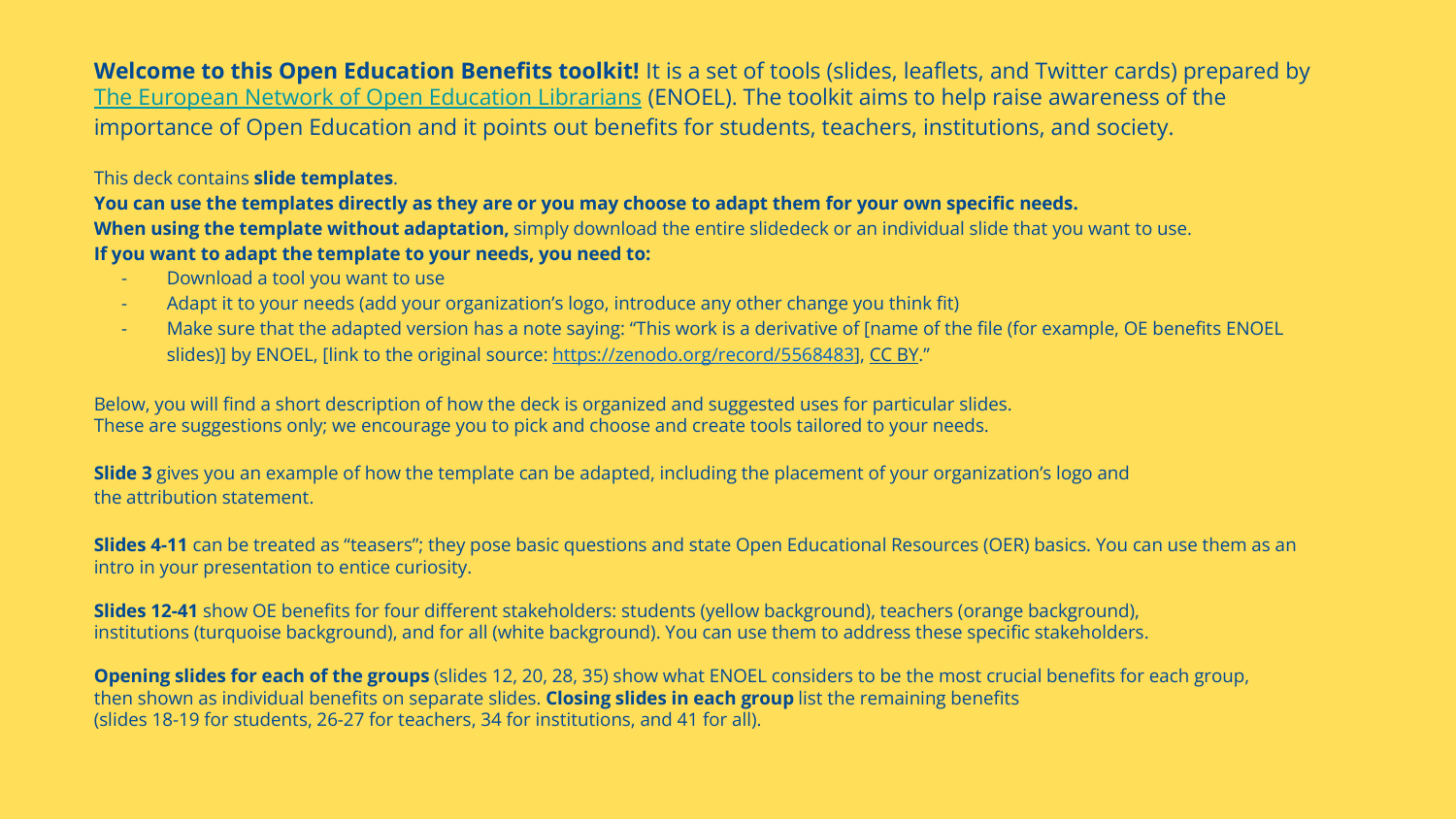

Welcome to this Open Education Benefits toolkit! It is a set of tools (slides, leaflets, and Twitter cards) prepared by The European Network of Open Education Librarians (ENOEL). The toolkit aims to help raise awareness of the importance of Open Education and it points out benefits for students, teachers, institutions, and society.

This deck contains slide templates.
You can use the templates directly as they are or you may choose to adapt them for your own specific needs.
When using the template without adaptation, simply download the entire slidedeck or an individual slide that you want to use.
If you want to adapt the template to your needs, you need to:
Download a tool you want to use
Adapt it to your needs (add your organization’s logo, introduce any other change you think fit)
Make sure that the adapted version has a note saying: “This work is a derivative of [name of the file (for example, OE benefits ENOEL slides)] by ENOEL, [link to the original source: https://zenodo.org/record/5568483], CC BY.”

Below, you will find a short description of how the deck is organized and suggested uses for particular slides.
These are suggestions only; we encourage you to pick and choose and create tools tailored to your needs.

Slide 3 gives you an example of how the template can be adapted, including the placement of your organization’s logo and
the attribution statement.

Slides 4-11 can be treated as “teasers”; they pose basic questions and state Open Educational Resources (OER) basics. You can use them as an intro in your presentation to entice curiosity.

Slides 12-41 show OE benefits for four different stakeholders: students (yellow background), teachers (orange background),
institutions (turquoise background), and for all (white background). You can use them to address these specific stakeholders.

Opening slides for each of the groups (slides 12, 20, 28, 35) show what ENOEL considers to be the most crucial benefits for each group,
then shown as individual benefits on separate slides. Closing slides in each group list the remaining benefits
(slides 18-19 for students, 26-27 for teachers, 34 for institutions, and 41 for all).